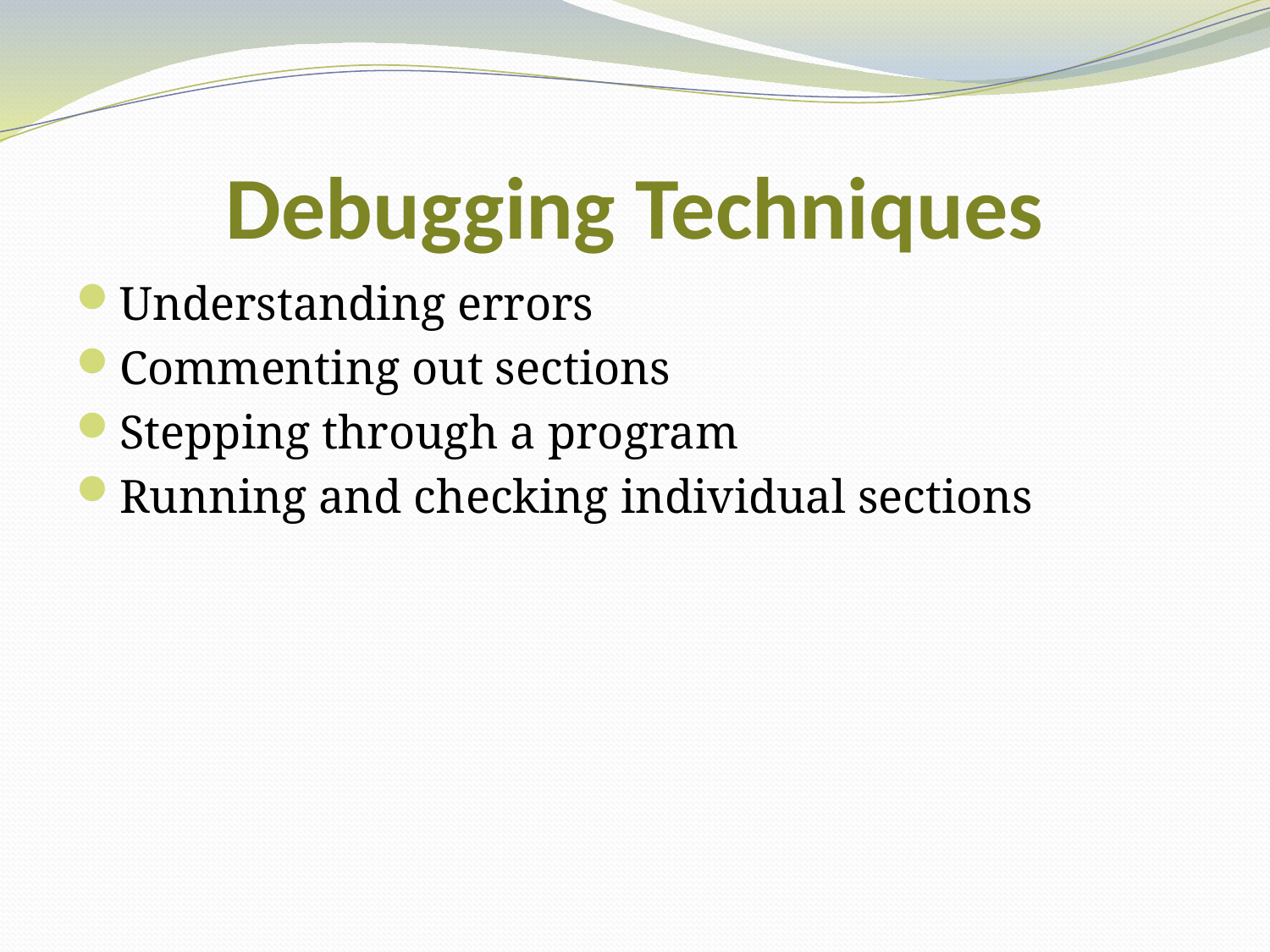

# Debugging Techniques
Understanding errors
Commenting out sections
Stepping through a program
Running and checking individual sections